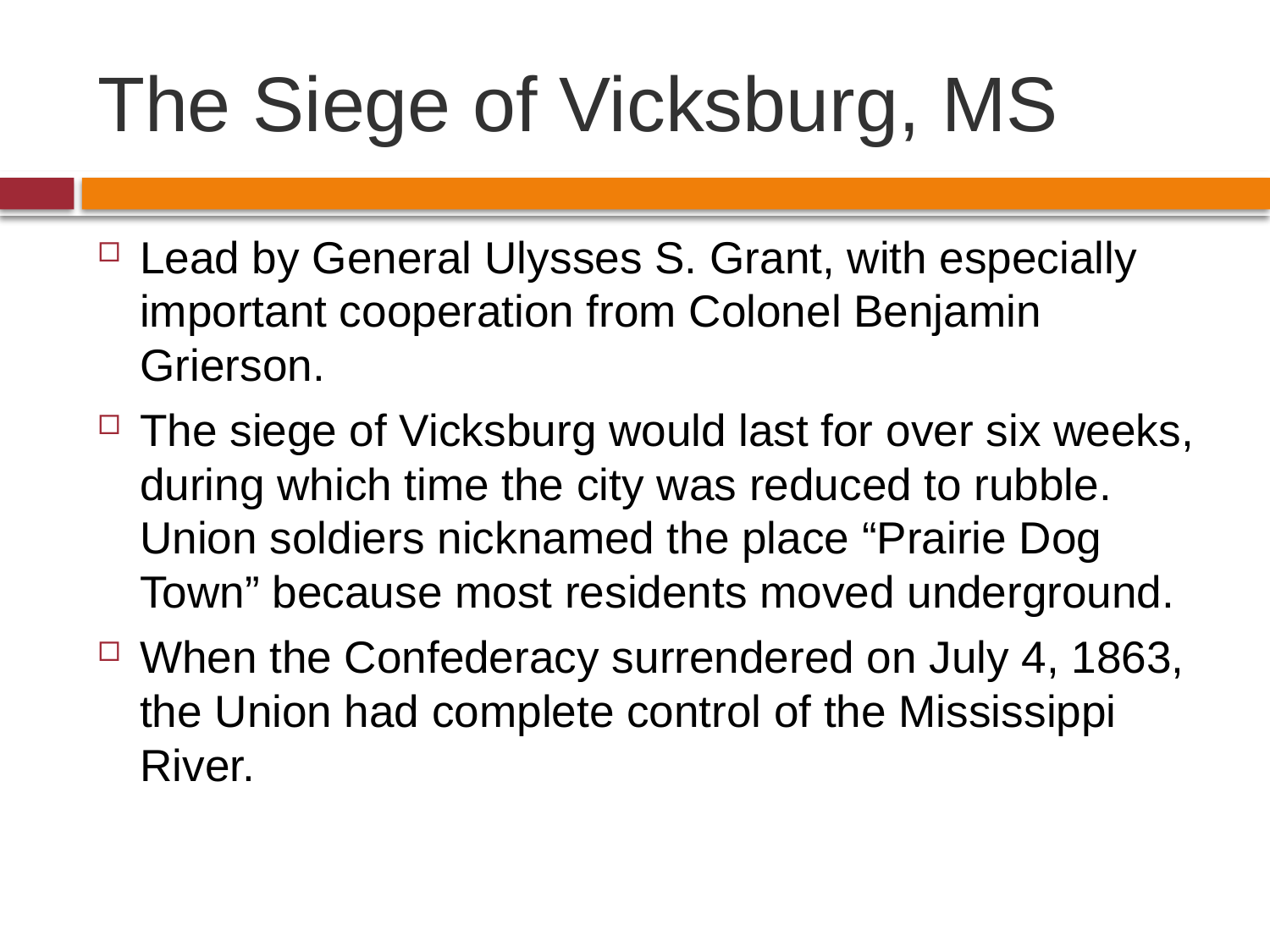

# The Siege of Vicksburg, MS
Lead by General Ulysses S. Grant, with especially important cooperation from Colonel Benjamin Grierson.
The siege of Vicksburg would last for over six weeks, during which time the city was reduced to rubble.  Union soldiers nicknamed the place “Prairie Dog Town” because most residents moved underground.
When the Confederacy surrendered on July 4, 1863, the Union had complete control of the Mississippi River.